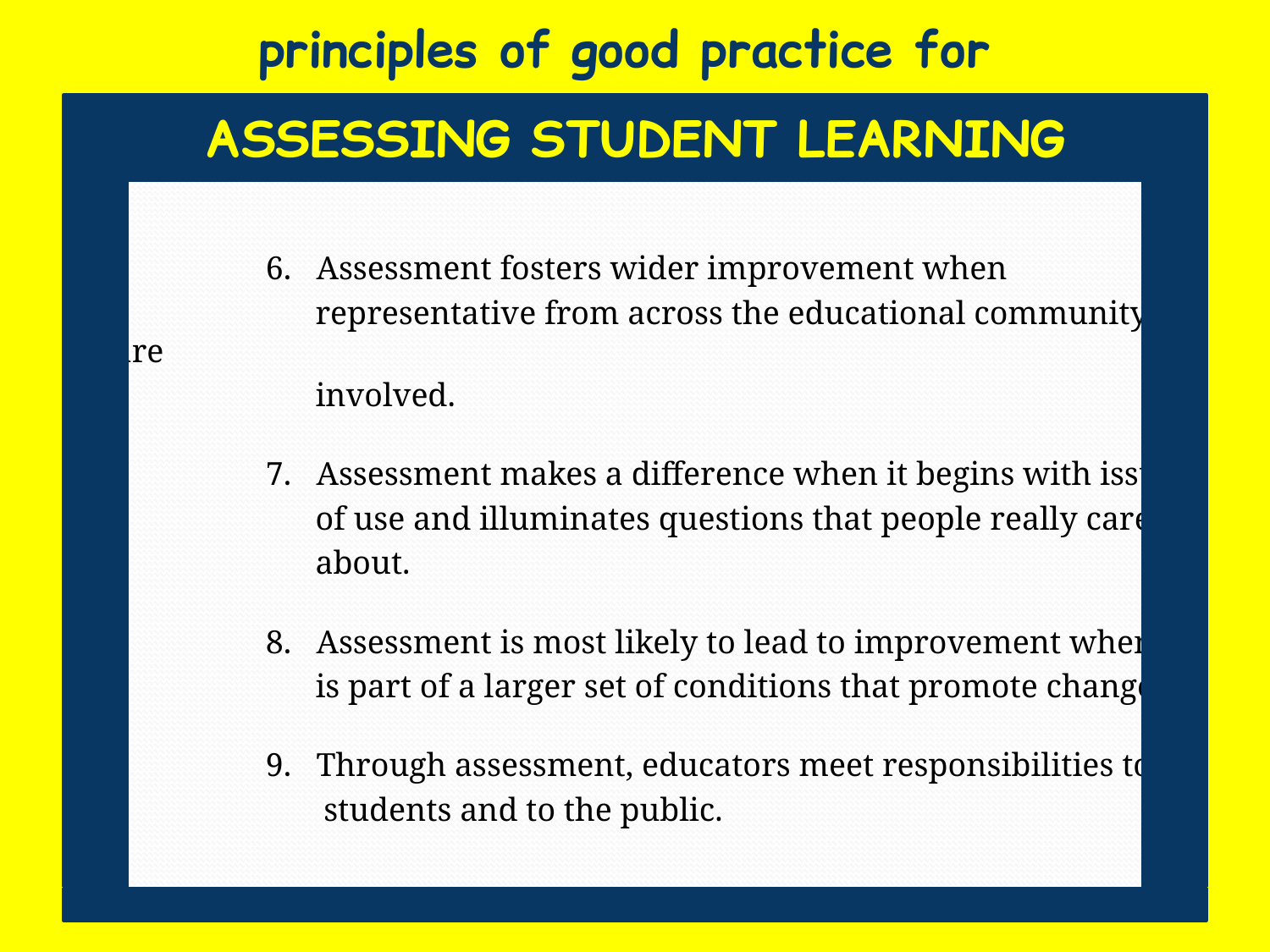

principles of good practice for

ASSESSING STUDENT LEARNING

		   6.   Assessment fosters wider improvement when
		         representative from across the educational community are
		         involved.

		   7.   Assessment makes a difference when it begins with issues
		         of use and illuminates questions that people really care
		         about.

		   8.   Assessment is most likely to lead to improvement when it
		         is part of a larger set of conditions that promote change.

		   9.   Through assessment, educators meet responsibilities to
		          students and to the public.